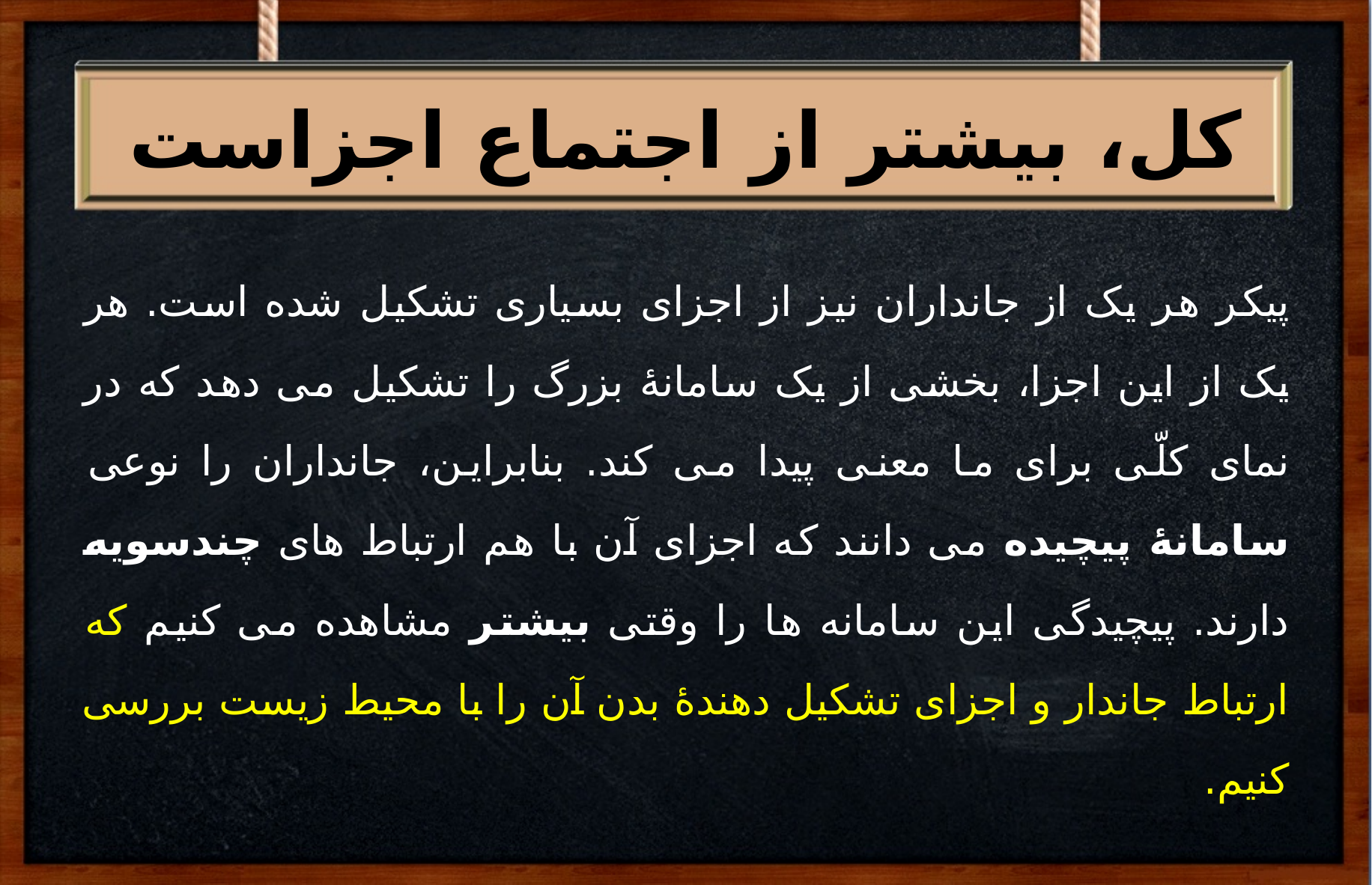

#
کل، بیشتر از اجتماع اجزاست
پیکر هر یک از جانداران نیز از اجزای بسیاری تشکیل شده است. هر یک از این اجزا، بخشی از یک سامانۀ بزرگ را تشکیل می دهد که در نمای کلّی برای ما معنی پیدا می کند. بنابراین، جانداران را نوعی سامانۀ پیچیده می دانند که اجزای آن با هم ارتباط های چندسویه دارند. پیچیدگی این سامانه ها را وقتی بیشتر مشاهده می کنیم که ارتباط جاندار و اجزای تشکیل دهندۀ بدن آن را با محیط زیست بررسی کنیم.